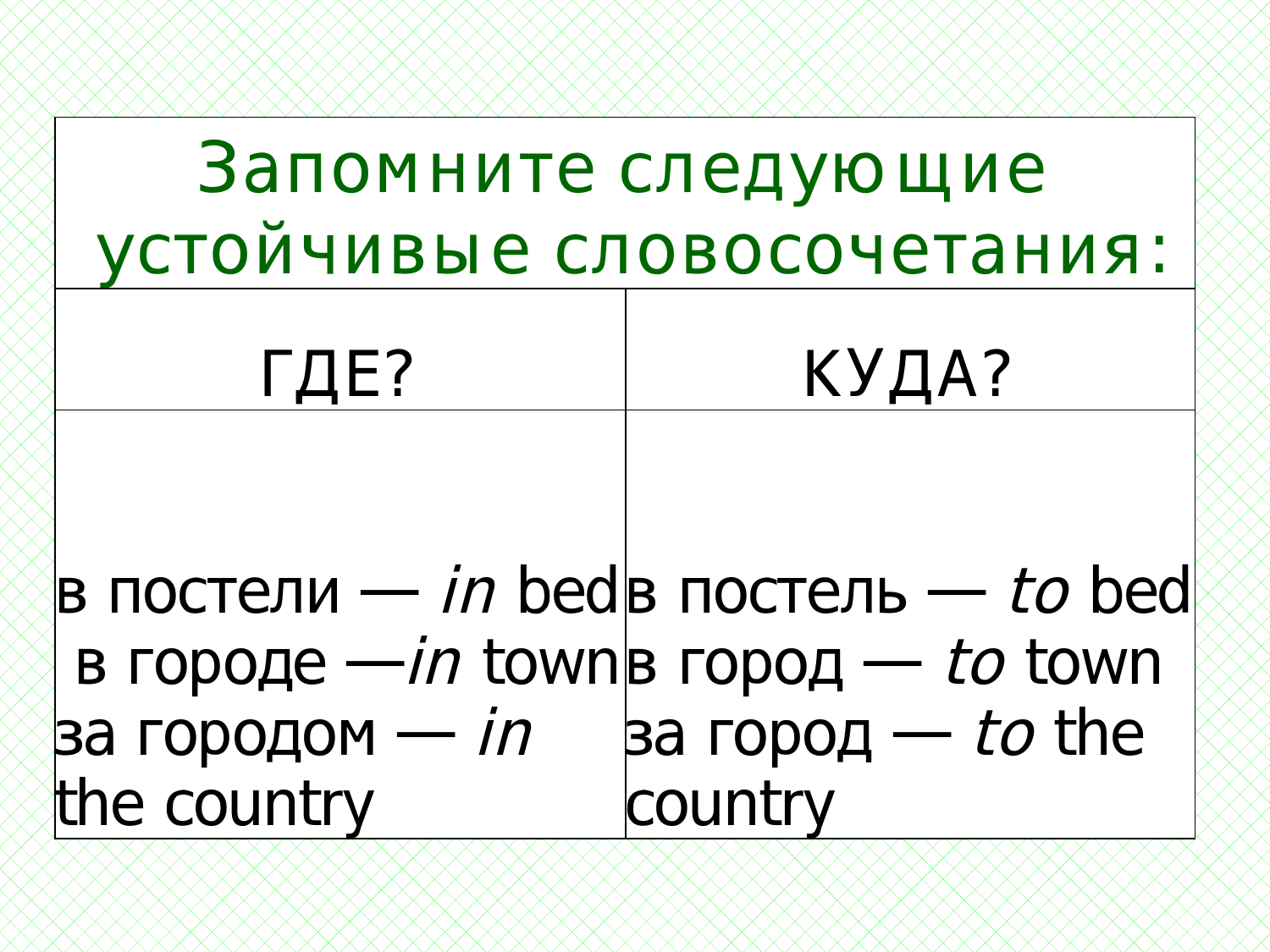

#
| Запомните следующие устойчивые словосочетания: |  |
| --- | --- |
| ГДЕ? | КУДА? |
| в постели — in bed в городе —in town за городом — in the country | в постель — to bed в город — to town за город — to the country |